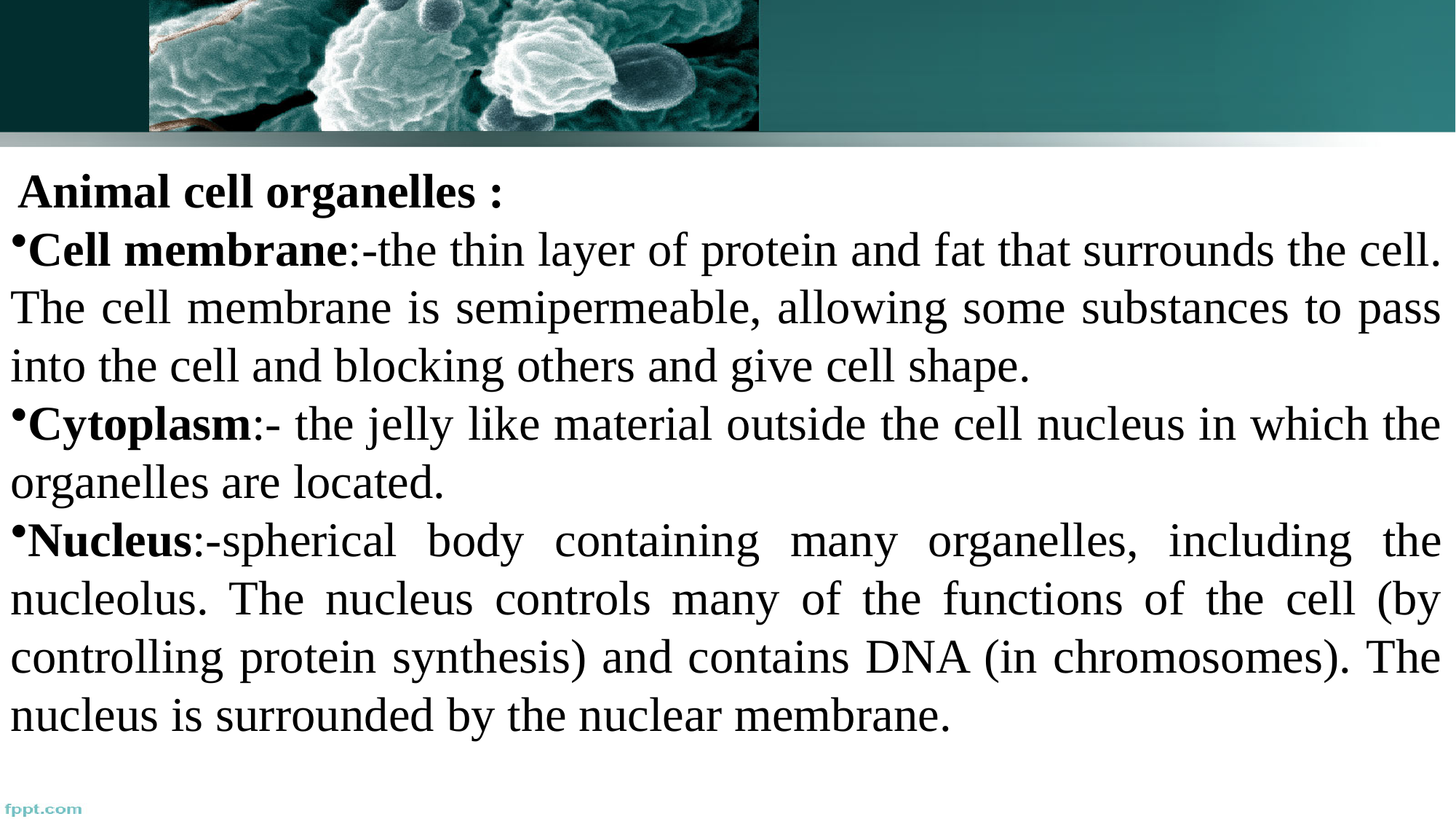

Animal cell organelles :
Cell membrane:-the thin layer of protein and fat that surrounds the cell. The cell membrane is semipermeable, allowing some substances to pass into the cell and blocking others and give cell shape.
Cytoplasm:- the jelly like material outside the cell nucleus in which the organelles are located.
Nucleus:-spherical body containing many organelles, including the nucleolus. The nucleus controls many of the functions of the cell (by controlling protein synthesis) and contains DNA (in chromosomes). The nucleus is surrounded by the nuclear membrane.